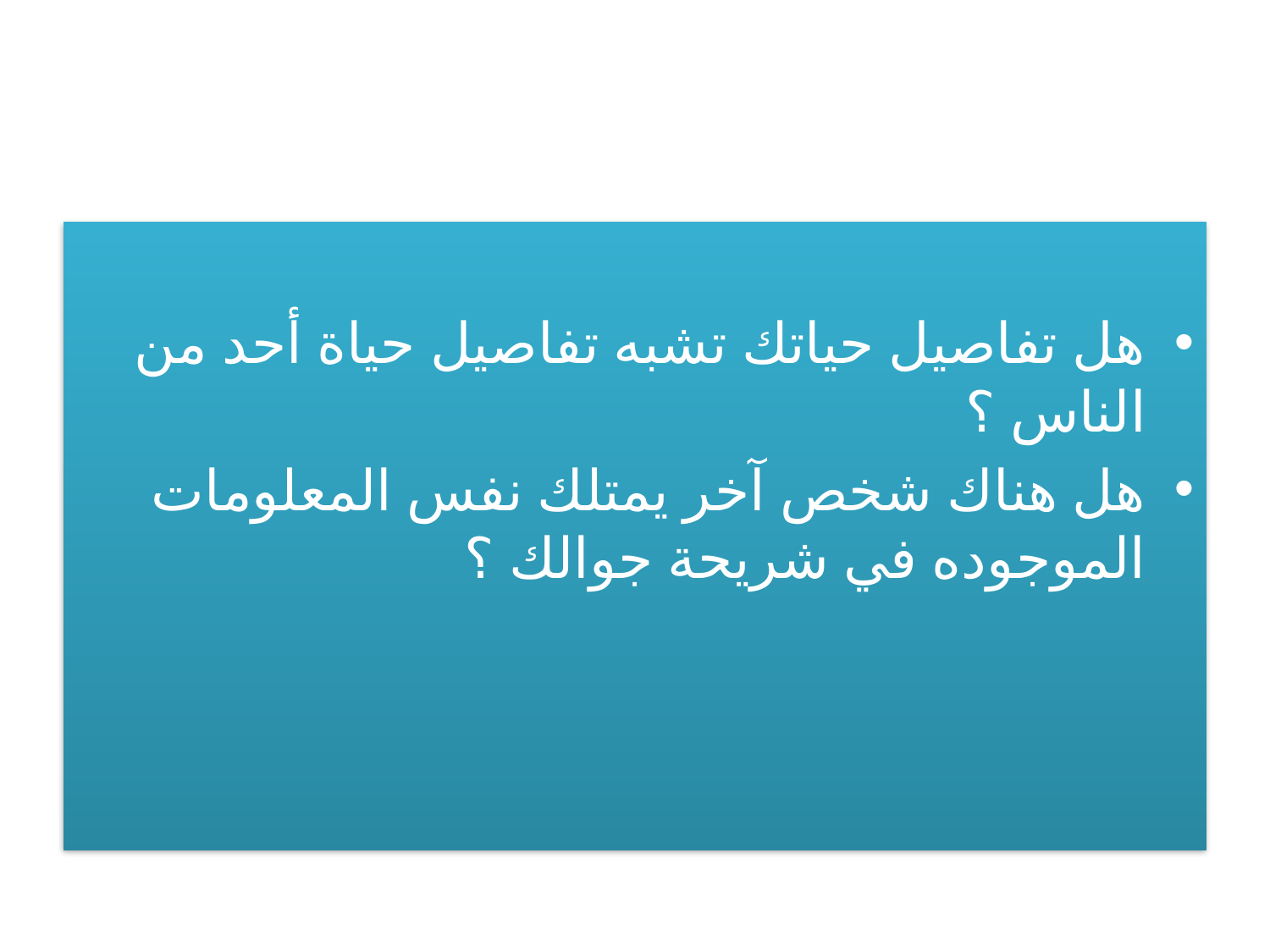

هل تفاصيل حياتك تشبه تفاصيل حياة أحد من الناس ؟
هل هناك شخص آخر يمتلك نفس المعلومات الموجوده في شريحة جوالك ؟